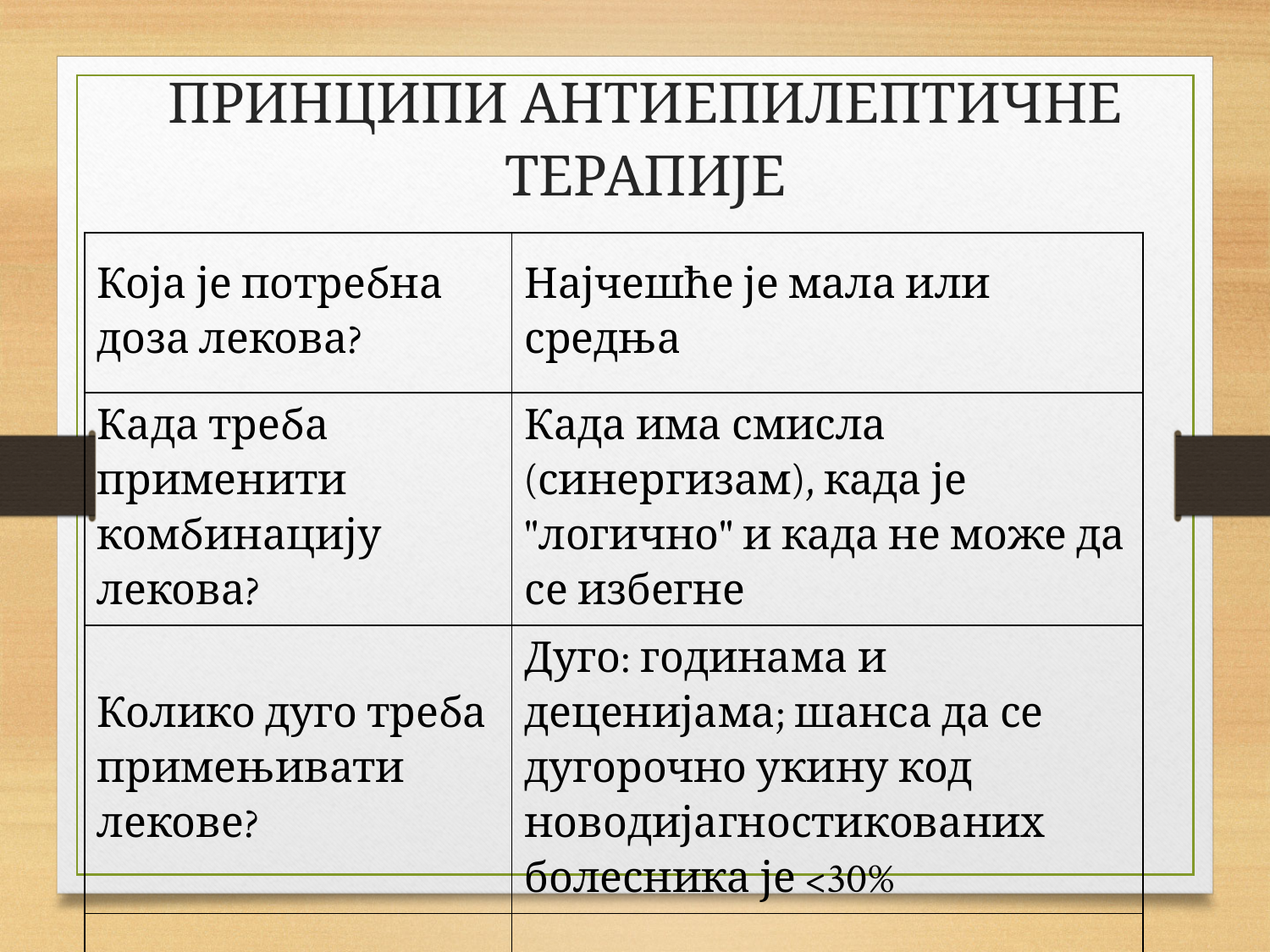

ПРИНЦИПИ АНТИЕПИЛЕПТИЧНЕ ТЕРАПИЈЕ
| Која је потребна доза лекова? | Најчешће је мала или средња |
| --- | --- |
| Када треба применити комбинацију лекова? | Када има смисла (синергизам), када је "логично" и када не може да се избегне |
| Колико дуго треба примењивати лекове? | Дуго: годинама и деценијама; шанса да се дугорочно укину код новодијагностикованих болесника је <30% |
|  |  |